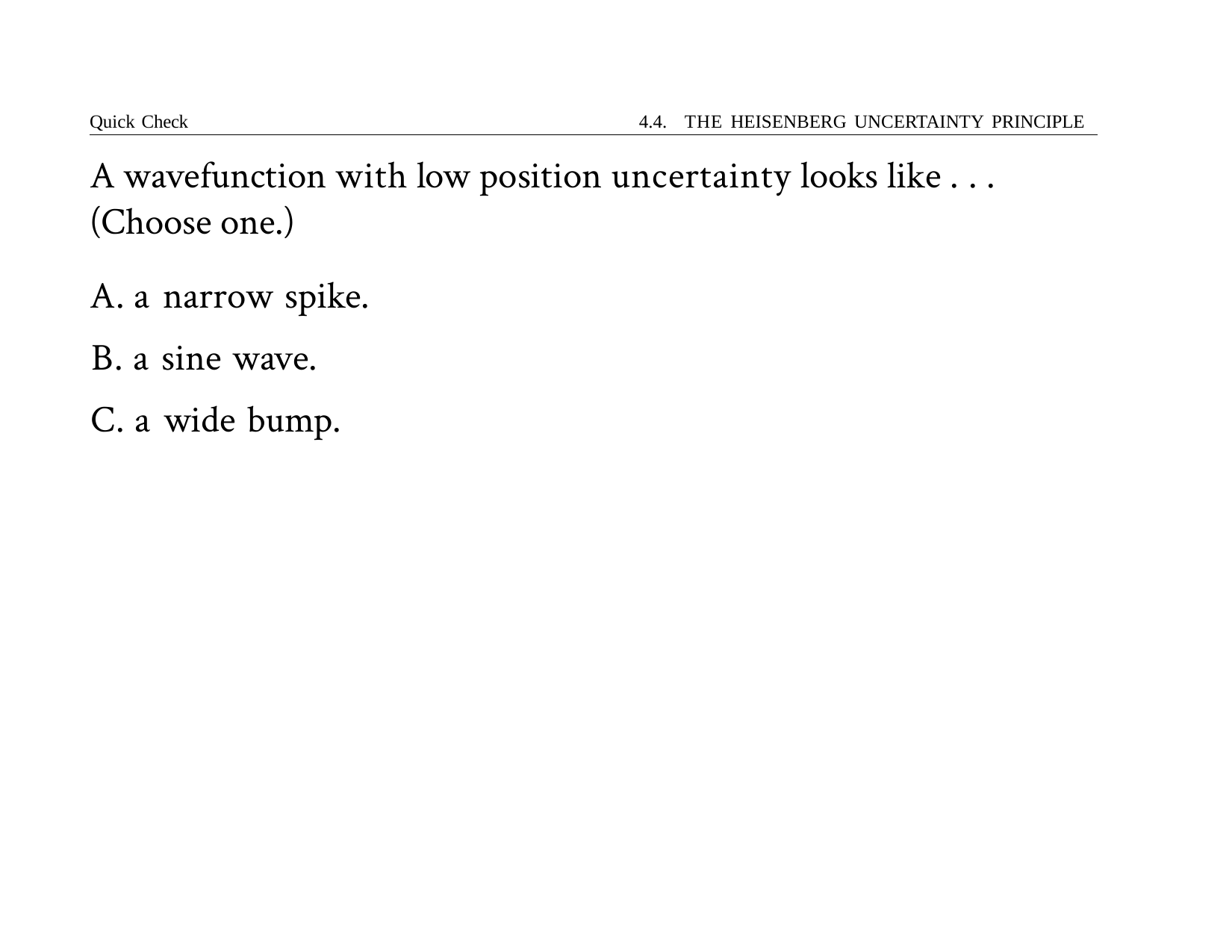

Quick Check	4.4.  THE HEISENBERG UNCERTAINTY PRINCIPLE

# A wavefunction with low position uncertainty looks like . . . (Choose one.)
A. a narrow spike.
B. a sine wave.
C. a wide bump.